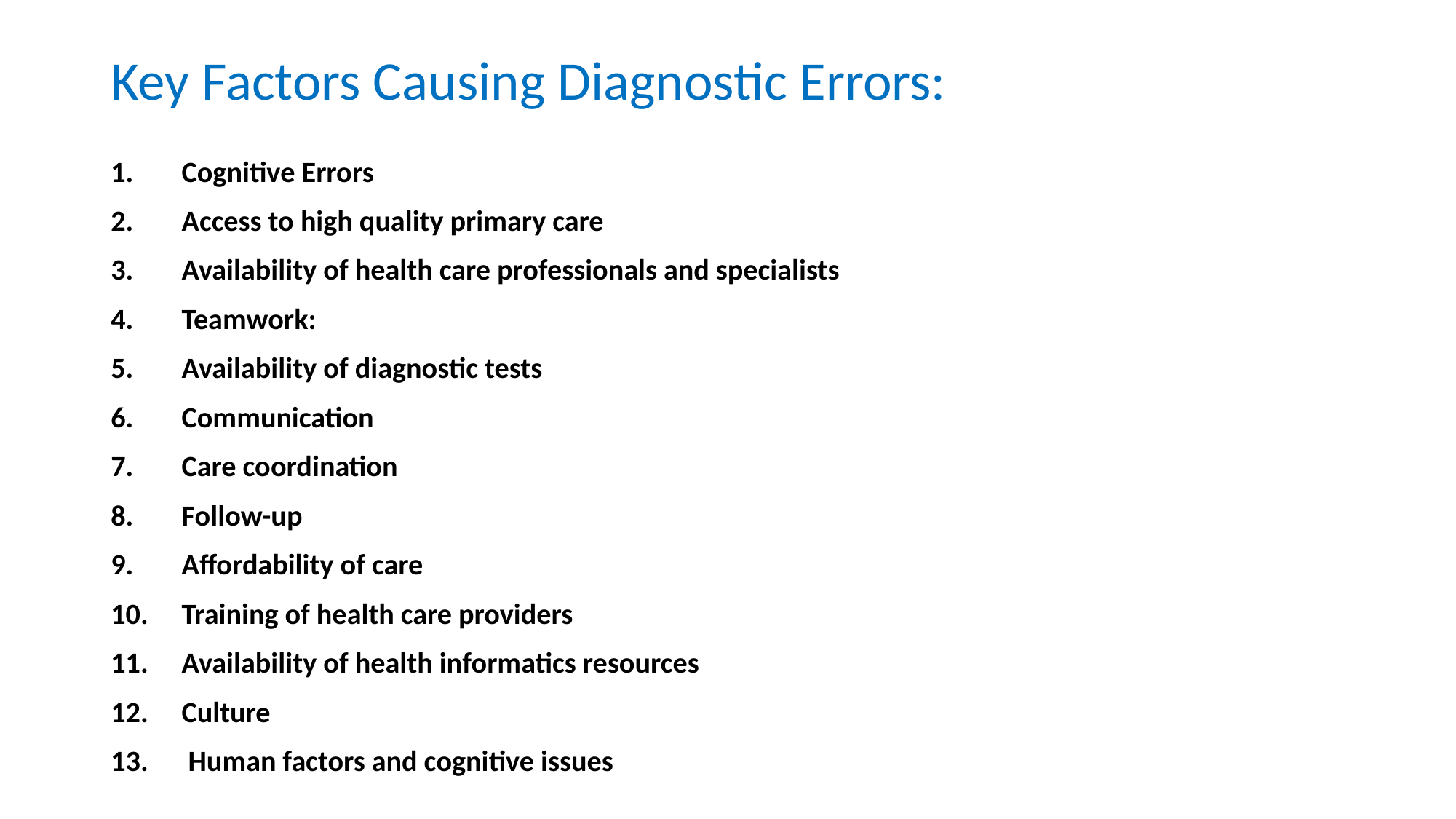

# Key Factors Causing Diagnostic Errors:
Cognitive Errors
Access to high quality primary care
Availability of health care professionals and specialists
Teamwork:
Availability of diagnostic tests
Communication
Care coordination
Follow-up
Affordability of care
Training of health care providers
Availability of health informatics resources
Culture
 Human factors and cognitive issues